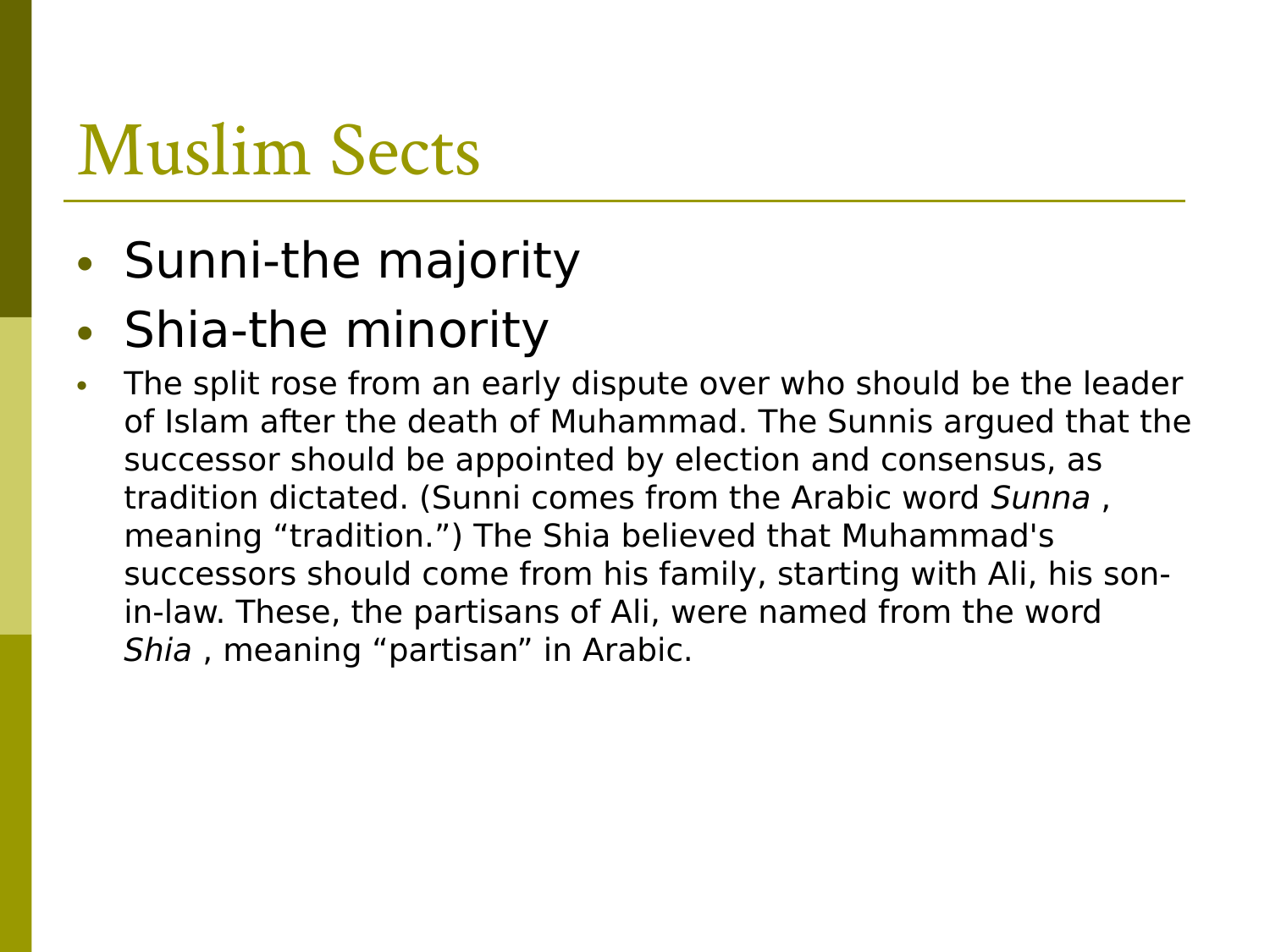

# Muslim Sects
Sunni-the majority
Shia-the minority
The split rose from an early dispute over who should be the leader of Islam after the death of Muhammad. The Sunnis argued that the successor should be appointed by election and consensus, as tradition dictated. (Sunni comes from the Arabic word Sunna , meaning “tradition.”) The Shia believed that Muhammad's successors should come from his family, starting with Ali, his son-in-law. These, the partisans of Ali, were named from the word Shia , meaning “partisan” in Arabic.